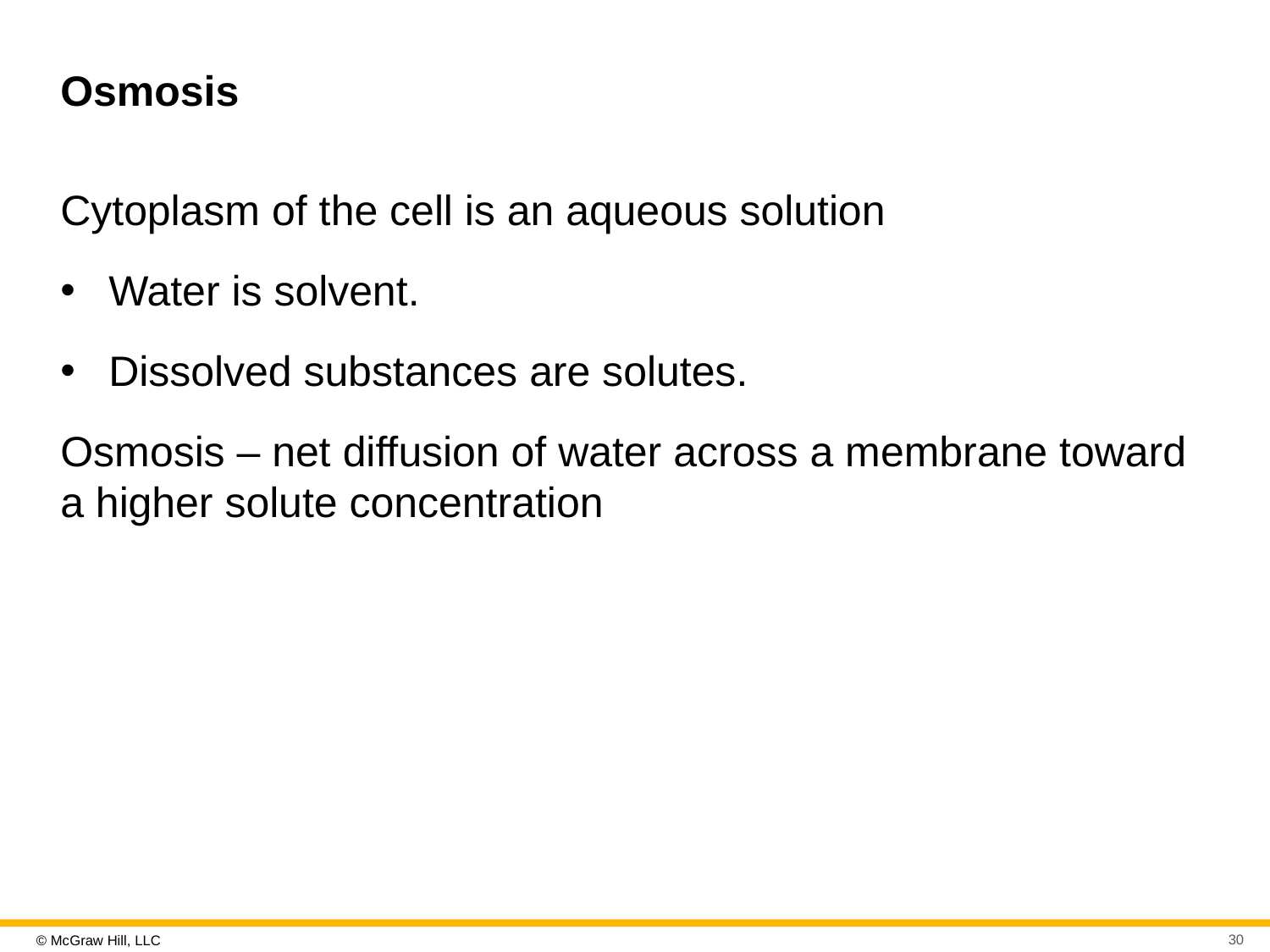

# Osmosis
Cytoplasm of the cell is an aqueous solution
Water is solvent.
Dissolved substances are solutes.
Osmosis – net diffusion of water across a membrane toward a higher solute concentration
30